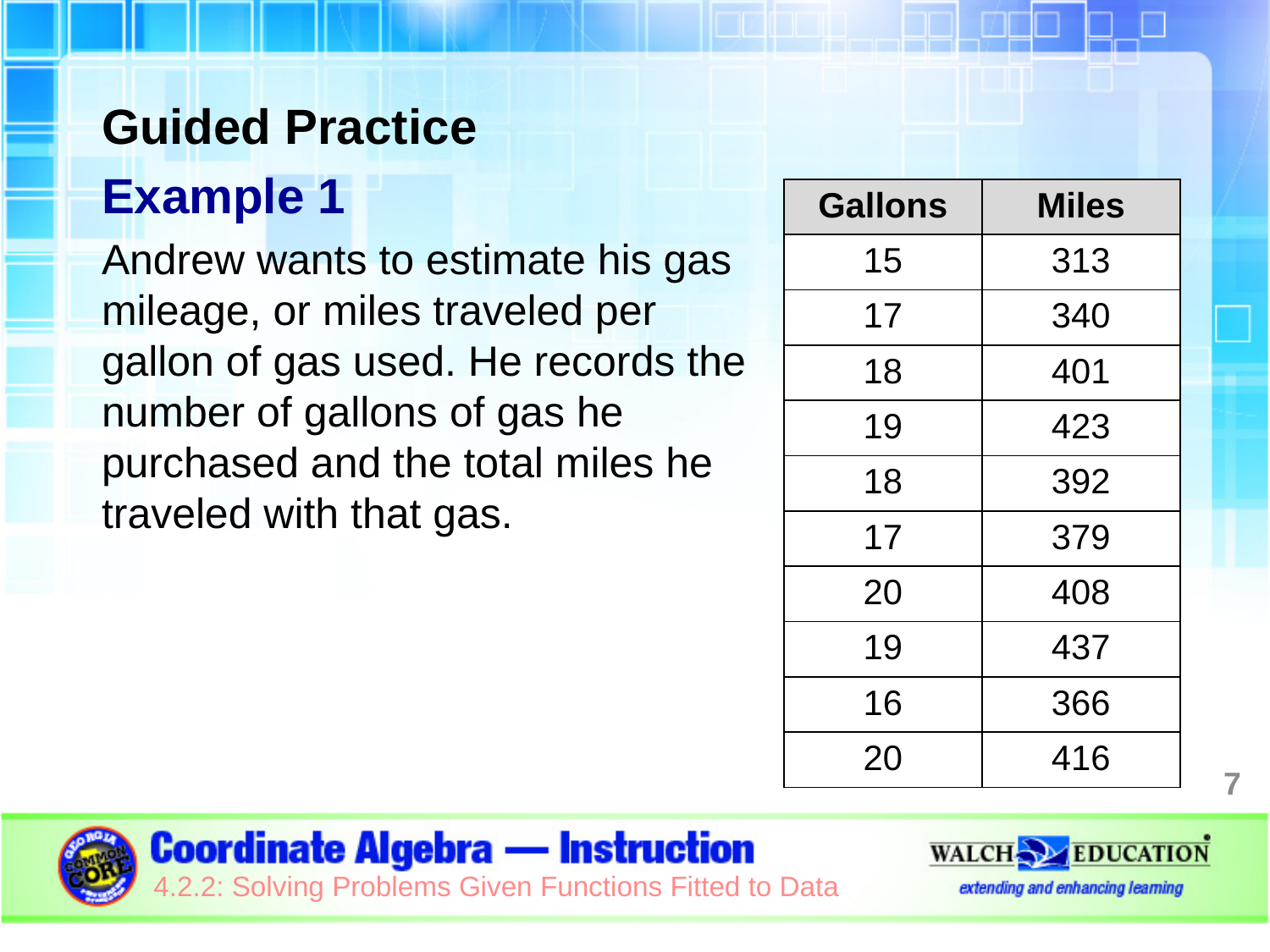

Guided Practice
Example 1
Andrew wants to estimate his gas
mileage, or miles traveled per
gallon of gas used. He records the
number of gallons of gas he
purchased and the total miles he
traveled with that gas.

| Gallons | Miles |
| --- | --- |
| 15 | 313 |
| 17 | 340 |
| 18 | 401 |
| 19 | 423 |
| 18 | 392 |
| 17 | 379 |
| 20 | 408 |
| 19 | 437 |
| 16 | 366 |
| 20 | 416 |
7
4.2.2: Solving Problems Given Functions Fitted to Data